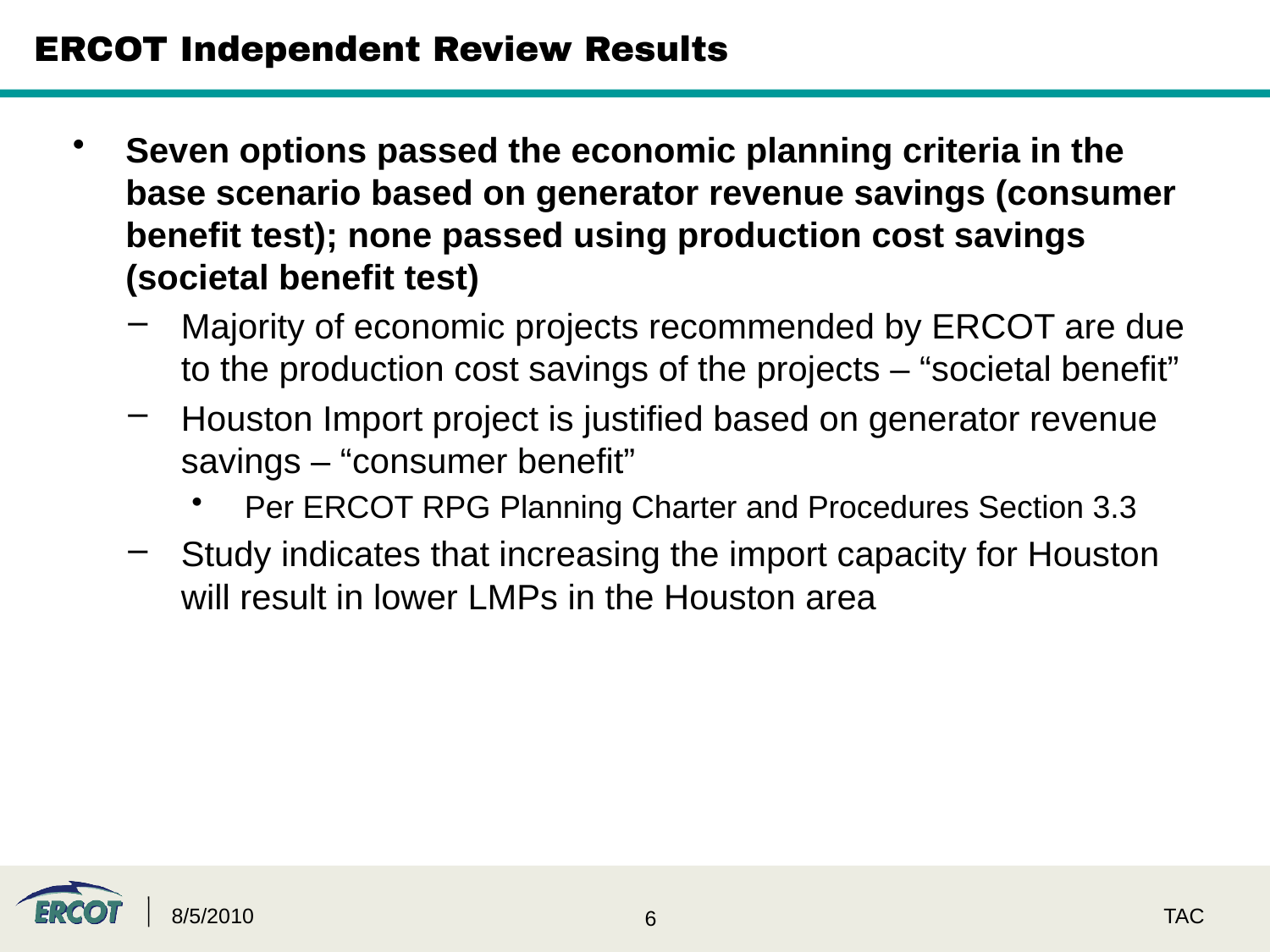

ERCOT Independent Review Results
Seven options passed the economic planning criteria in the base scenario based on generator revenue savings (consumer benefit test); none passed using production cost savings (societal benefit test)
Majority of economic projects recommended by ERCOT are due to the production cost savings of the projects – “societal benefit”
Houston Import project is justified based on generator revenue savings – “consumer benefit”
Per ERCOT RPG Planning Charter and Procedures Section 3.3
Study indicates that increasing the import capacity for Houston will result in lower LMPs in the Houston area
8/5/2010
TAC